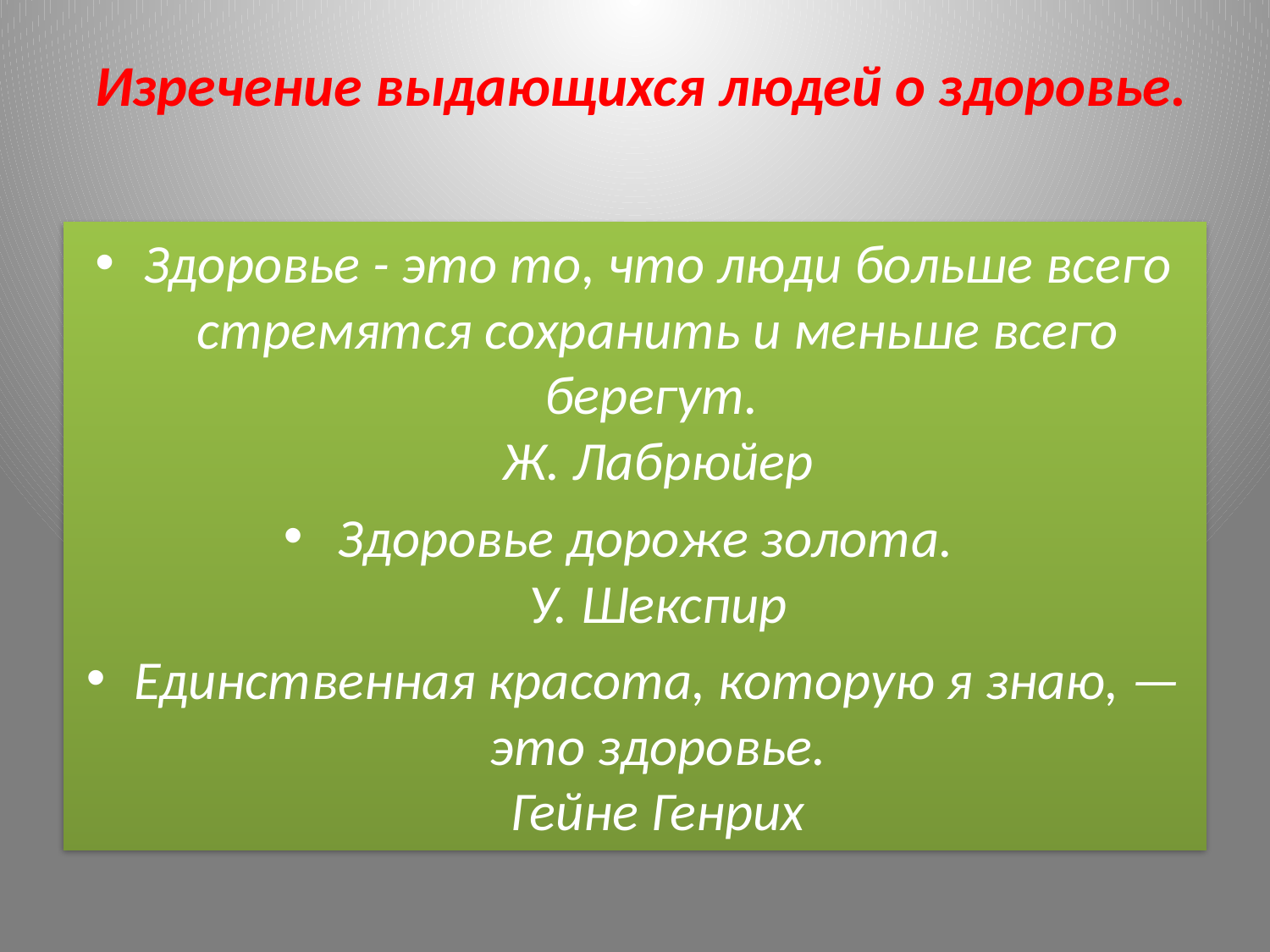

# Изречение выдающихся людей о здоровье.
Здоровье - это то, что люди больше всего стремятся сохранить и меньше всего берегут.
Ж. Лабрюйер
Здоровье дороже золота.
У. Шекспир
Единственная красота, которую я знаю, — это здоровье.
Гейне Генрих